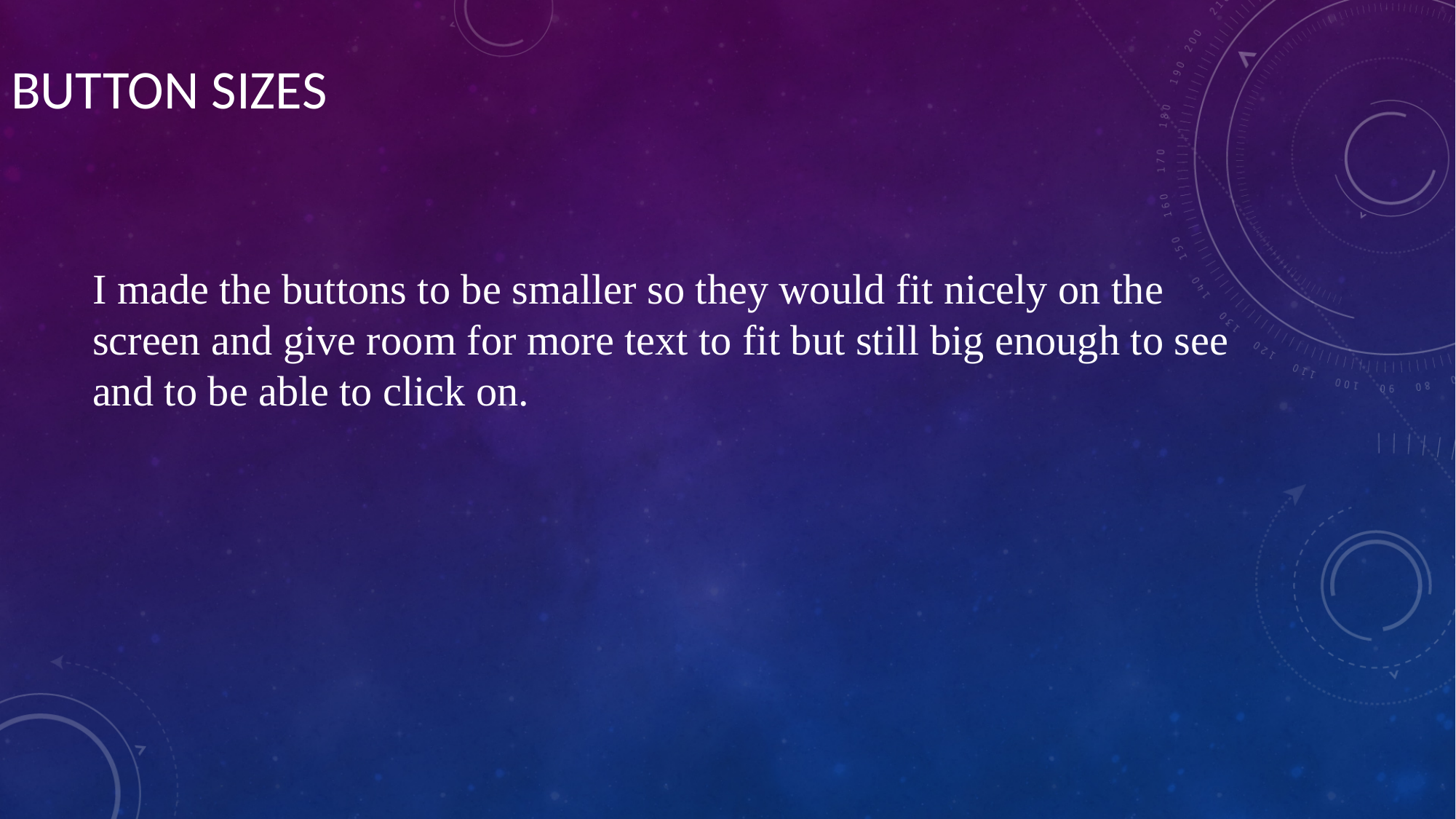

# Button sizes

I made the buttons to be smaller so they would fit nicely on the screen and give room for more text to fit but still big enough to see and to be able to click on.